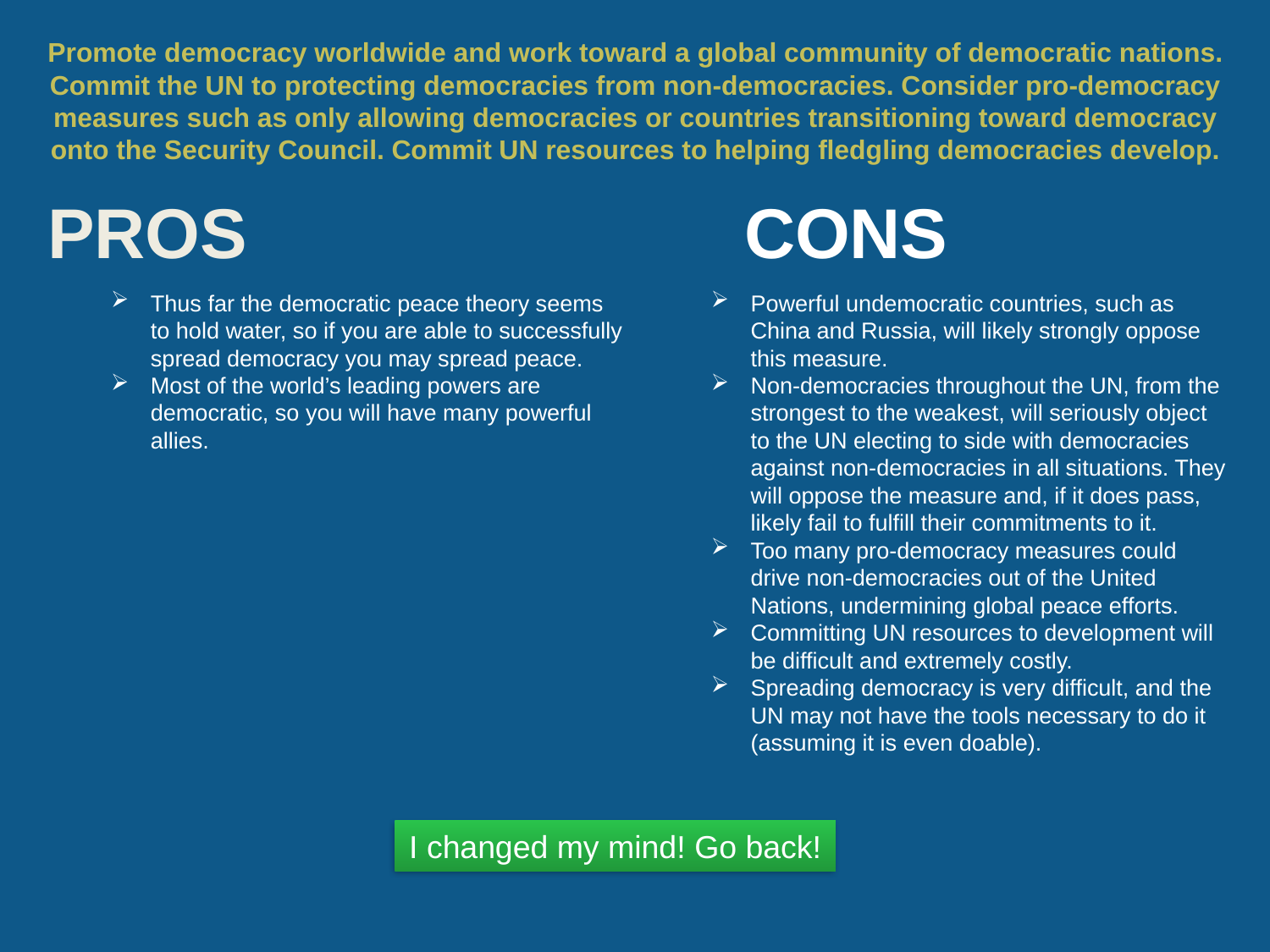

# Promote democracy worldwide and work toward a global community of democratic nations. Commit the UN to protecting democracies from non-democracies. Consider pro-democracy measures such as only allowing democracies or countries transitioning toward democracy onto the Security Council. Commit UN resources to helping fledgling democracies develop.
Thus far the democratic peace theory seems to hold water, so if you are able to successfully spread democracy you may spread peace.
Most of the world’s leading powers are democratic, so you will have many powerful allies.

Powerful undemocratic countries, such as China and Russia, will likely strongly oppose this measure.
Non-democracies throughout the UN, from the strongest to the weakest, will seriously object to the UN electing to side with democracies against non-democracies in all situations. They will oppose the measure and, if it does pass, likely fail to fulfill their commitments to it.
Too many pro-democracy measures could drive non-democracies out of the United Nations, undermining global peace efforts.
Committing UN resources to development will be difficult and extremely costly.
Spreading democracy is very difficult, and the UN may not have the tools necessary to do it (assuming it is even doable).